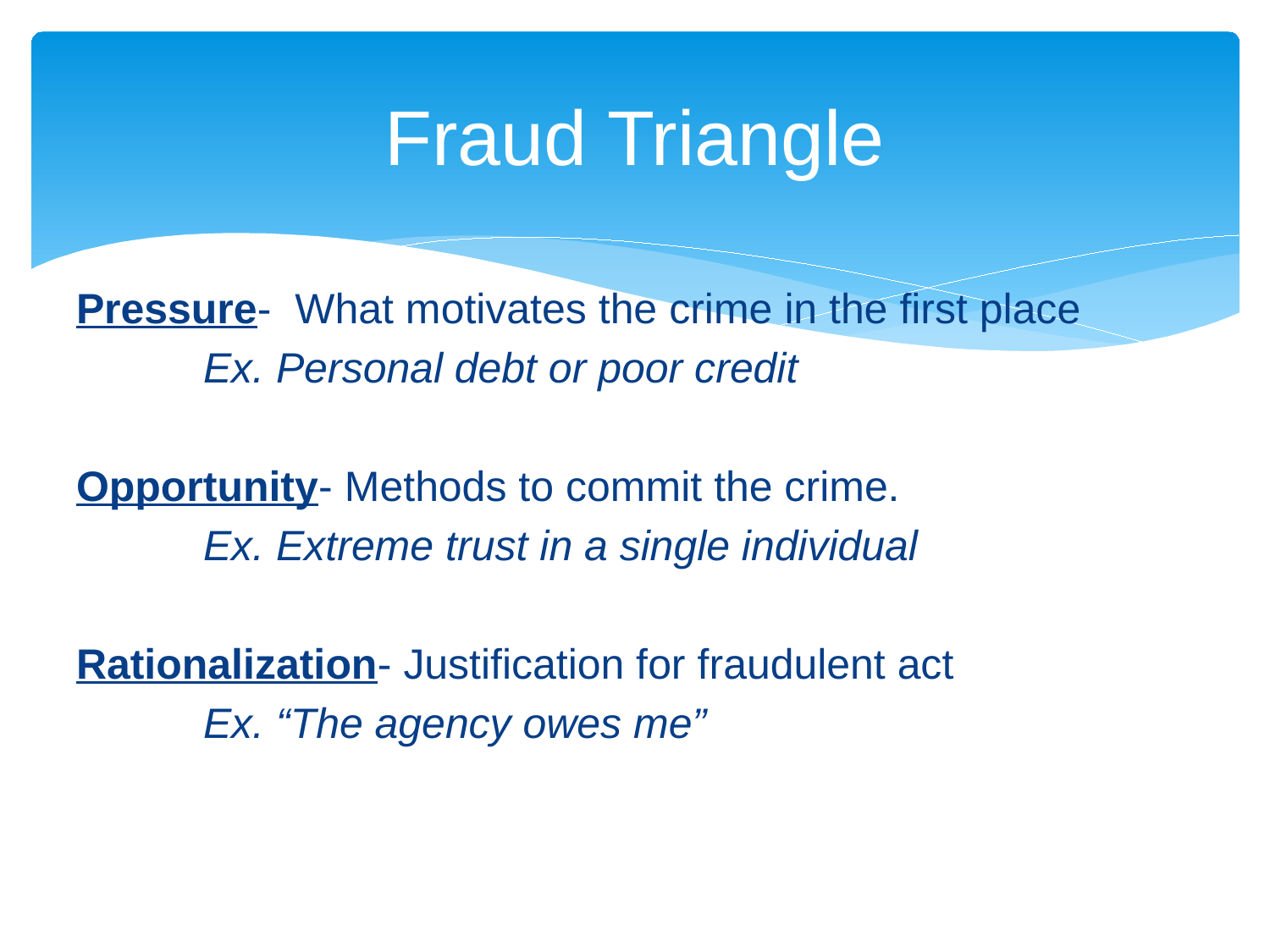

# Fraud Triangle
Pressure-  What motivates the crime in the first place
	Ex. Personal debt or poor credit

Opportunity- Methods to commit the crime.
	Ex. Extreme trust in a single individual

Rationalization- Justification for fraudulent act
	Ex. “The agency owes me”